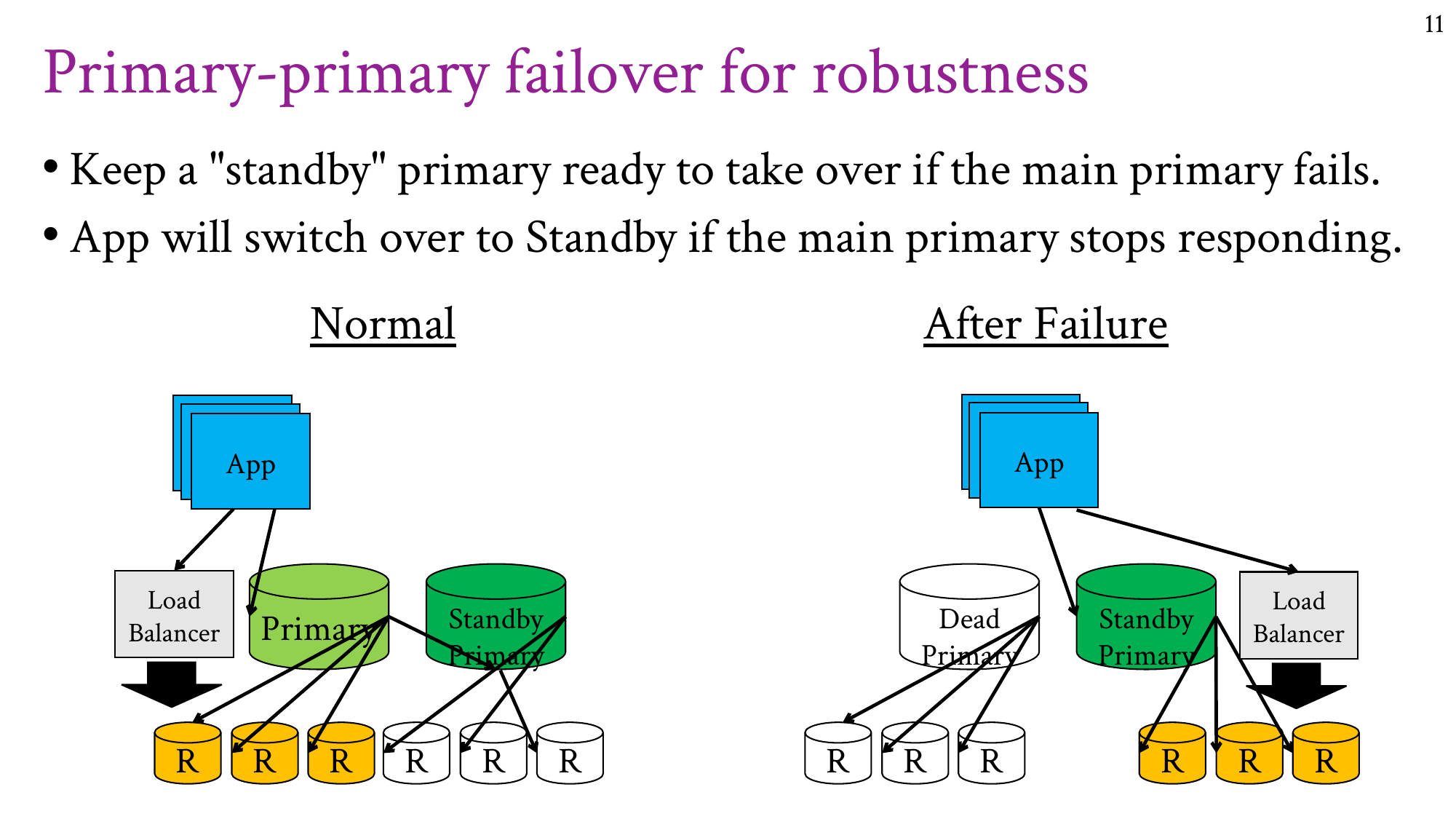

# Primary-primary failover for robustness
Keep a "standby" primary ready to take over if the main primary fails.
App will switch over to Standby if the main primary stops responding.
After Failure
Normal
App
App
App
App
App
App

Dead Primary

Standby Primary

Primary

Standby Primary

Load Balancer
Load Balancer

R
R
R
R
R
R
R
R
R
R
R
R